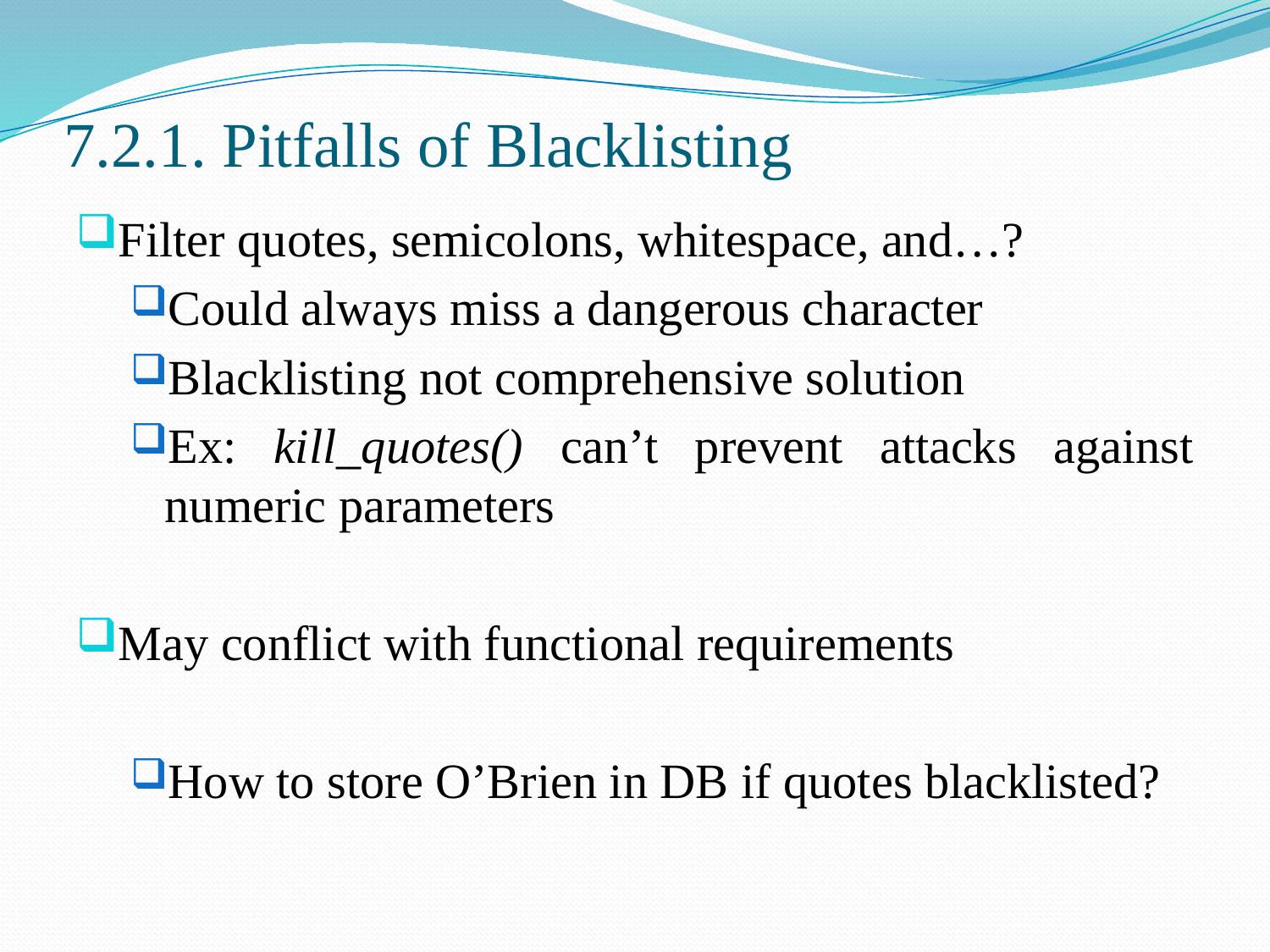

# 7.2.1. Pitfalls of Blacklisting
Filter quotes, semicolons, whitespace, and…?
Could always miss a dangerous character
Blacklisting not comprehensive solution
Ex: kill_quotes() can’t prevent attacks against numeric parameters

May conflict with functional requirements

How to store O’Brien in DB if quotes blacklisted?